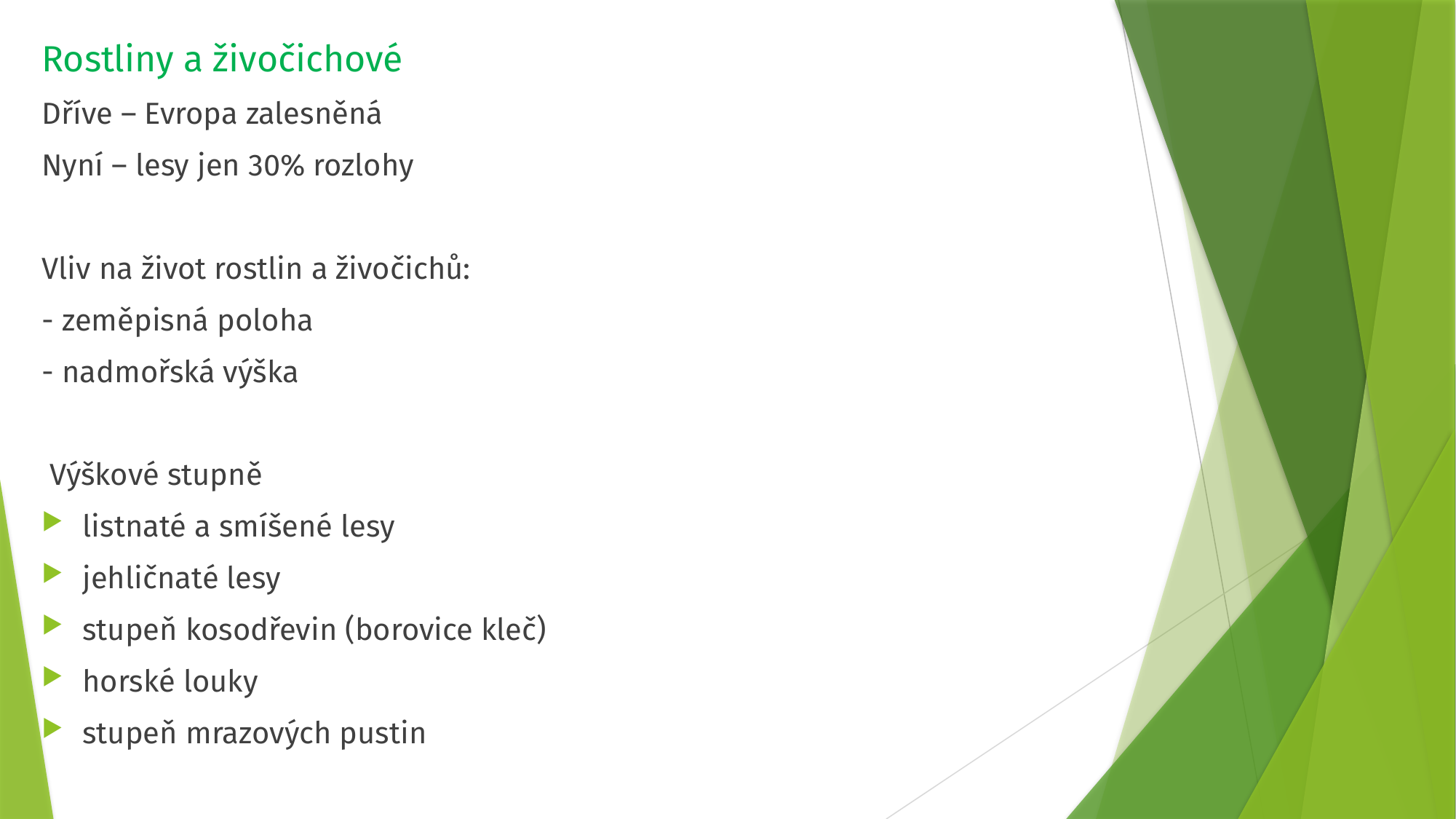

Rostliny a živočichové
Dříve – Evropa zalesněná
Nyní – lesy jen 30% rozlohy

Vliv na život rostlin a živočichů:
- zeměpisná poloha
- nadmořská výška

 Výškové stupně
listnaté a smíšené lesy
jehličnaté lesy
stupeň kosodřevin (borovice kleč)
horské louky
stupeň mrazových pustin